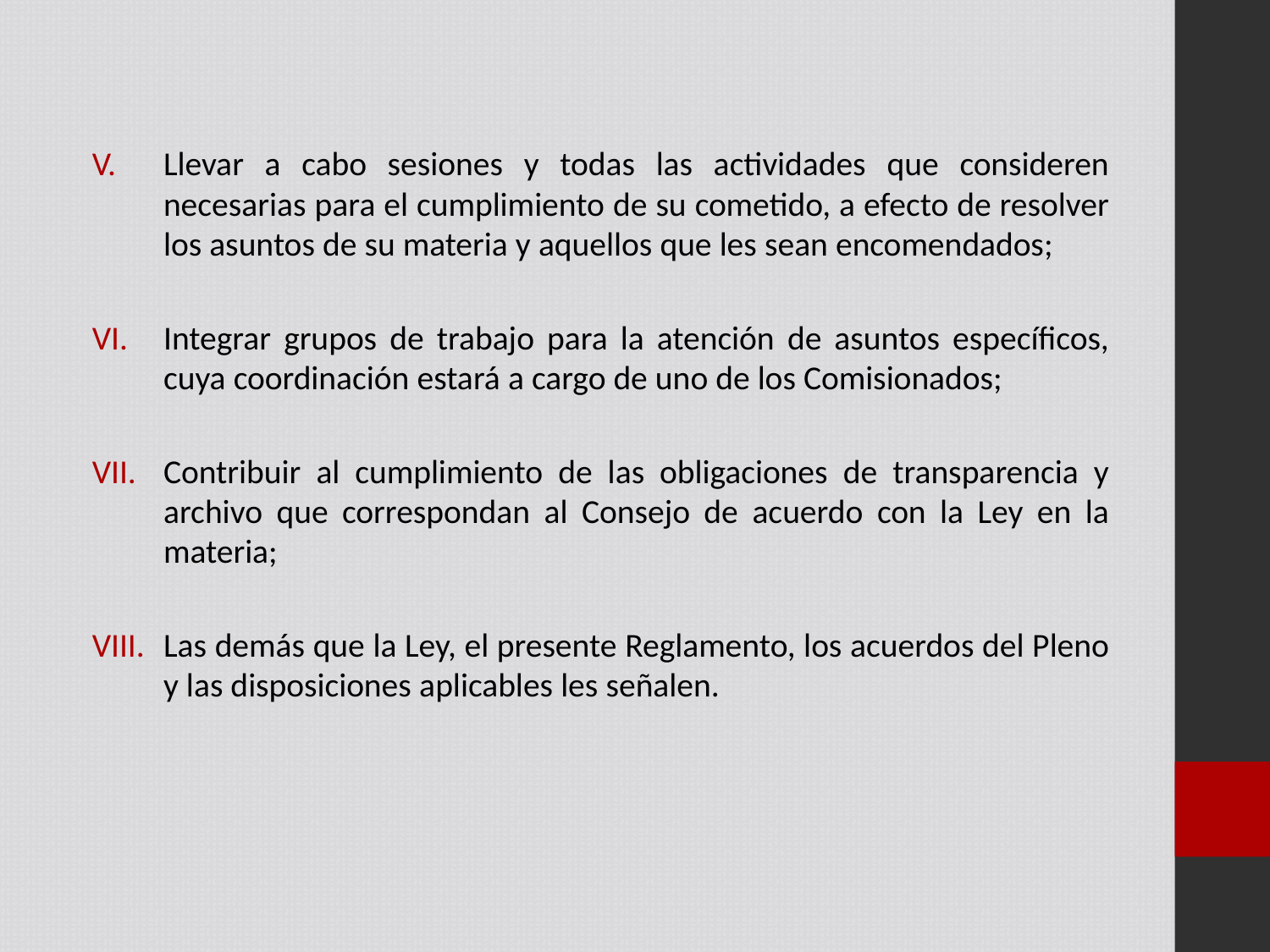

Llevar a cabo sesiones y todas las actividades que consideren necesarias para el cumplimiento de su cometido, a efecto de resolver los asuntos de su materia y aquellos que les sean encomendados;

Integrar grupos de trabajo para la atención de asuntos específicos, cuya coordinación estará a cargo de uno de los Comisionados;

Contribuir al cumplimiento de las obligaciones de transparencia y archivo que correspondan al Consejo de acuerdo con la Ley en la materia;

Las demás que la Ley, el presente Reglamento, los acuerdos del Pleno y las disposiciones aplicables les señalen.